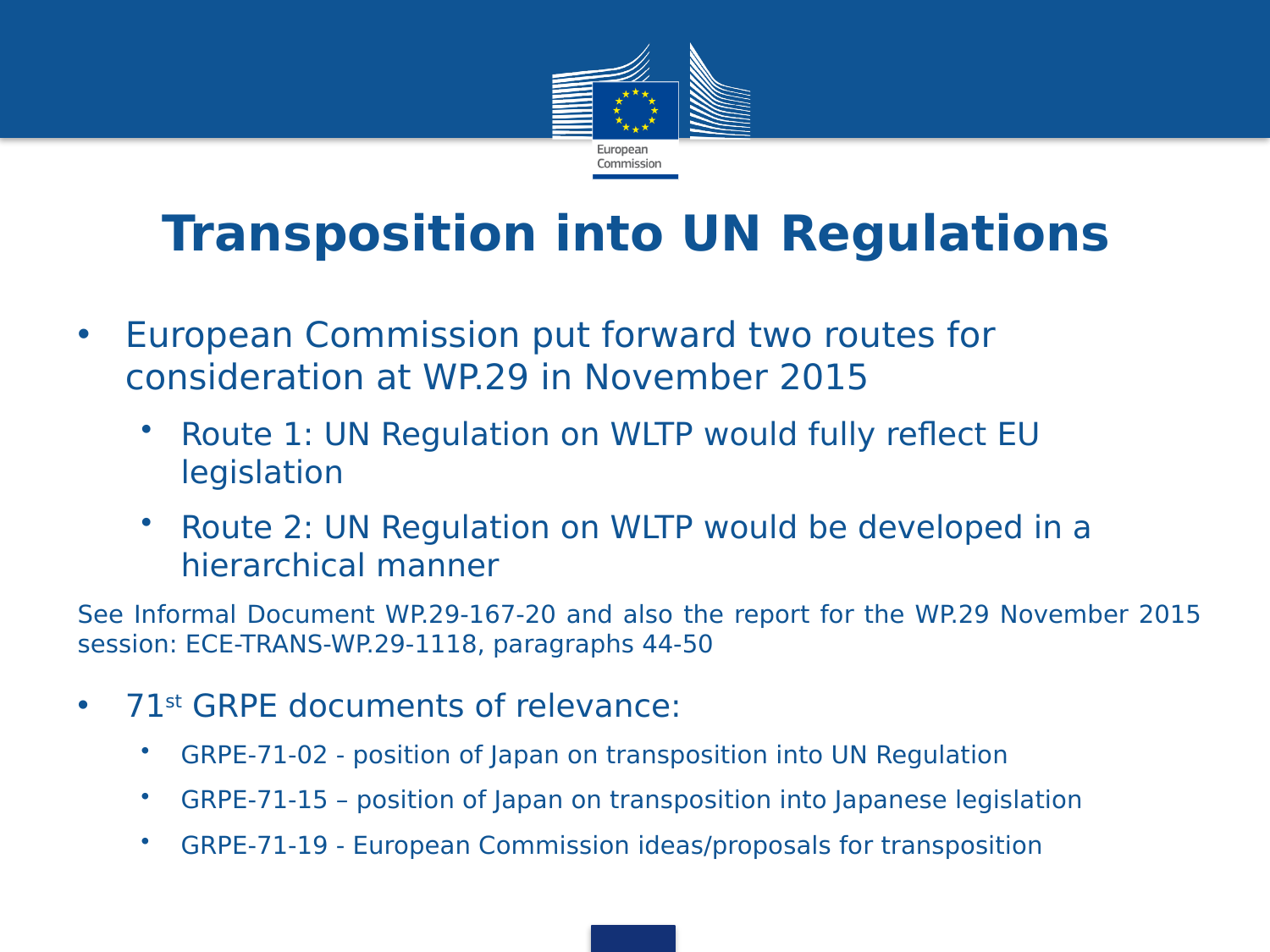

# Transposition into UN Regulations
European Commission put forward two routes for consideration at WP.29 in November 2015
Route 1: UN Regulation on WLTP would fully reflect EU legislation
Route 2: UN Regulation on WLTP would be developed in a hierarchical manner
See Informal Document WP.29-167-20 and also the report for the WP.29 November 2015 session: ECE-TRANS-WP.29-1118, paragraphs 44-50
71st GRPE documents of relevance:
GRPE-71-02 - position of Japan on transposition into UN Regulation
GRPE-71-15 – position of Japan on transposition into Japanese legislation
GRPE-71-19 - European Commission ideas/proposals for transposition